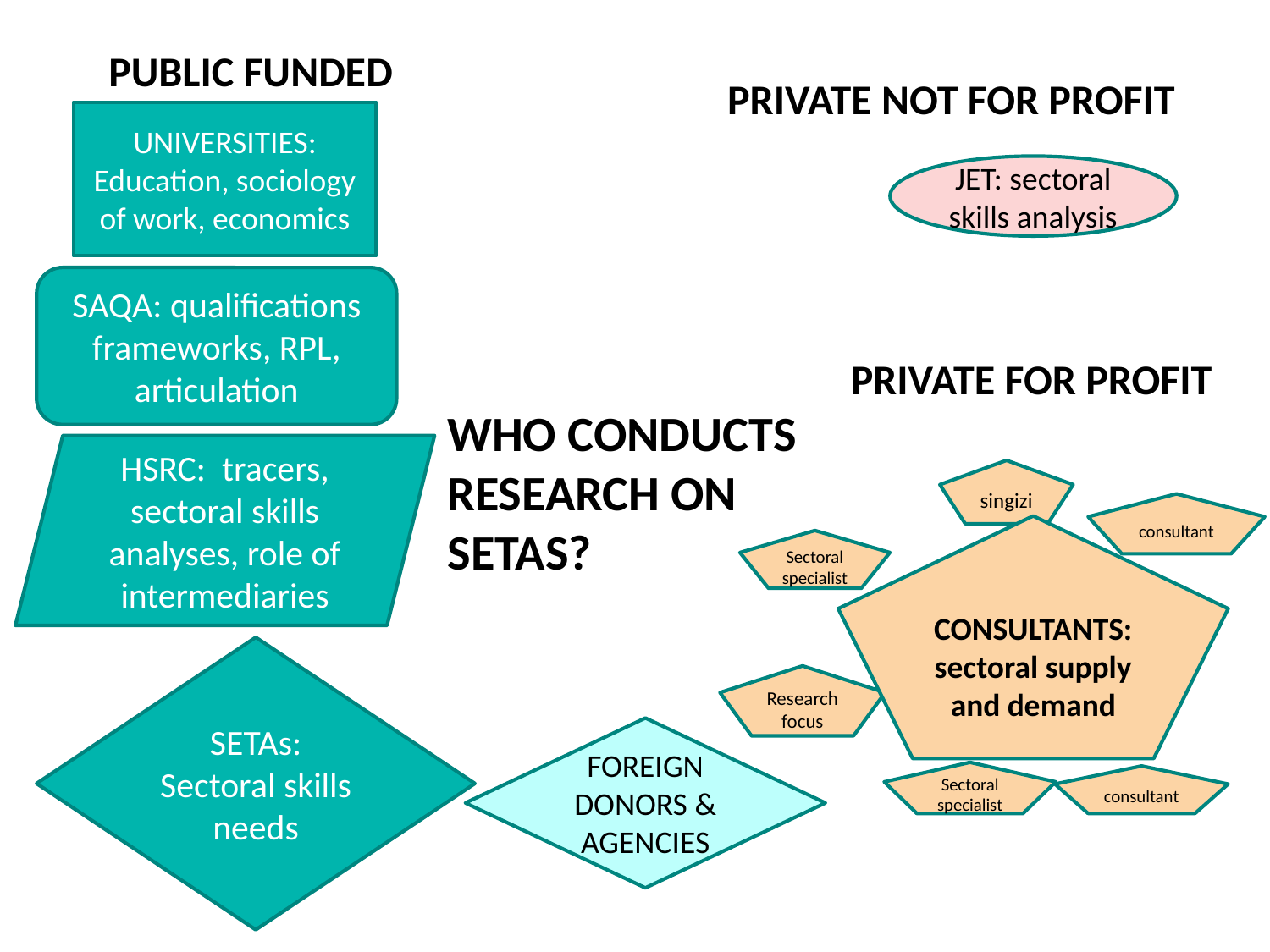

PUBLIC FUNDED
PRIVATE NOT FOR PROFIT
UNIVERSITIES: Education, sociology of work, economics
JET: sectoral skills analysis
SAQA: qualifications frameworks, RPL, articulation
PRIVATE FOR PROFIT

WHO CONDUCTS RESEARCH ON SETAS?
HSRC:  tracers, sectoral skills analyses, role of intermediaries
singizi
consultant
CONSULTANTS: sectoral supply and demand
Sectoral specialist
SETAs: Sectoral skills needs
Research focus
FOREIGN DONORS & AGENCIES
Sectoral specialist
consultant